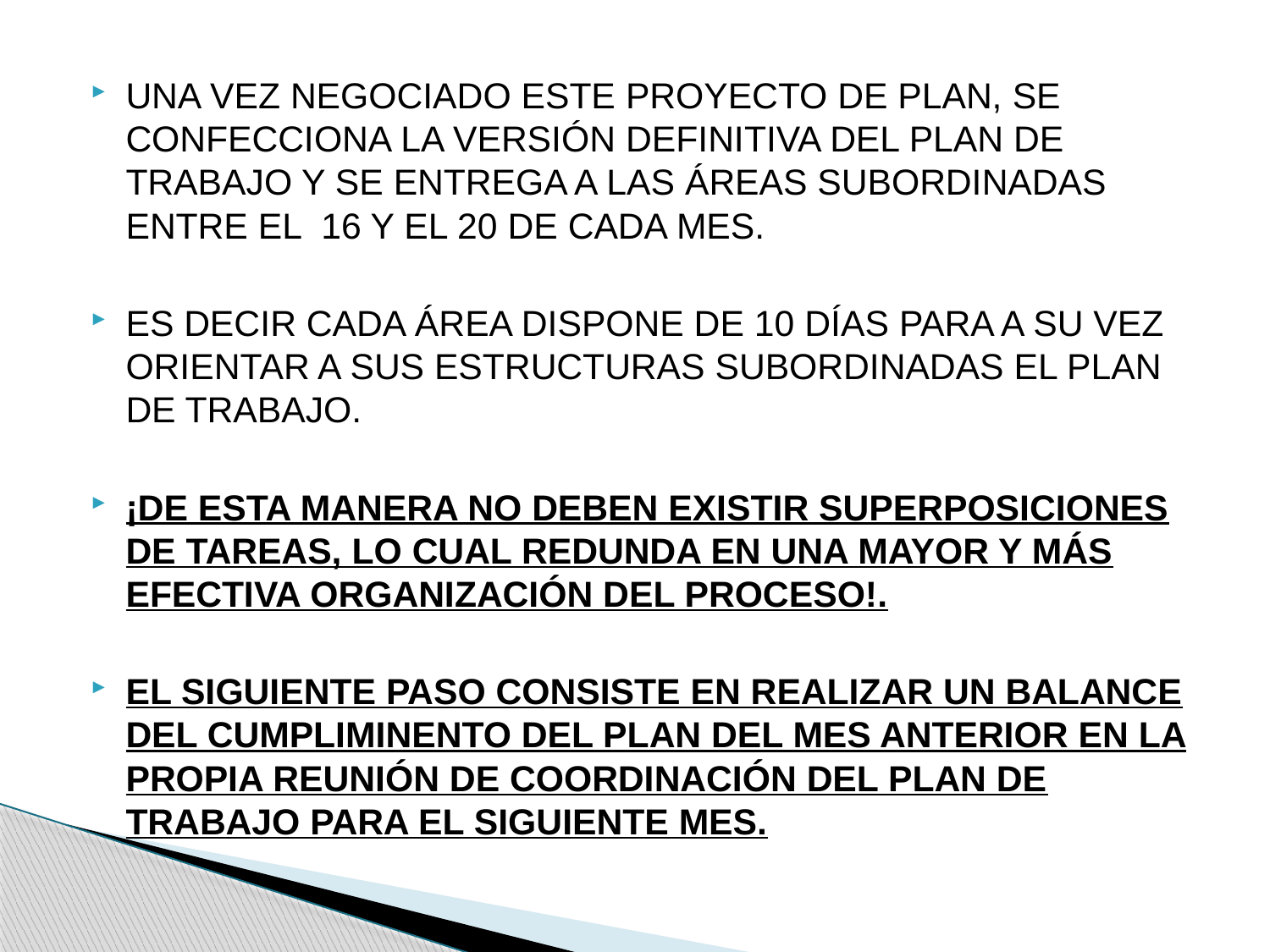

UNA VEZ NEGOCIADO ESTE PROYECTO DE PLAN, SE CONFECCIONA LA VERSIÓN DEFINITIVA DEL PLAN DE TRABAJO Y SE ENTREGA A LAS ÁREAS SUBORDINADAS ENTRE EL  16 Y EL 20 DE CADA MES.

ES DECIR CADA ÁREA DISPONE DE 10 DÍAS PARA A SU VEZ ORIENTAR A SUS ESTRUCTURAS SUBORDINADAS EL PLAN DE TRABAJO.

¡DE ESTA MANERA NO DEBEN EXISTIR SUPERPOSICIONES DE TAREAS, LO CUAL REDUNDA EN UNA MAYOR Y MÁS EFECTIVA ORGANIZACIÓN DEL PROCESO!.

EL SIGUIENTE PASO CONSISTE EN REALIZAR UN BALANCE DEL CUMPLIMINENTO DEL PLAN DEL MES ANTERIOR EN LA PROPIA REUNIÓN DE COORDINACIÓN DEL PLAN DE TRABAJO PARA EL SIGUIENTE MES.